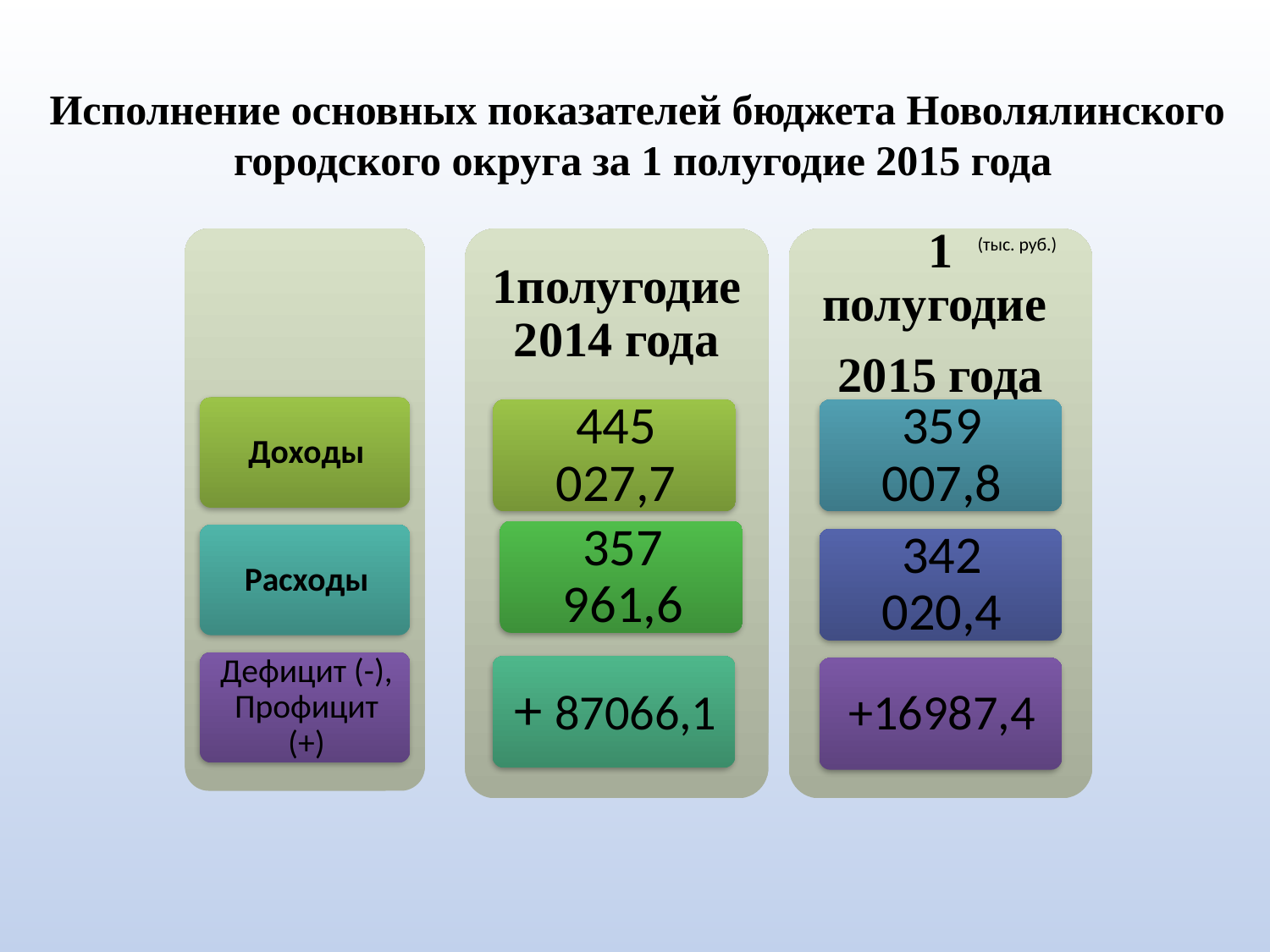

Исполнение основных показателей бюджета Новолялинского
городского округа за 1 полугодие 2015 года

(тыс. руб.)

Доходы
Расходы
Дефицит (-),
Профицит (+)
1полугодие
2014 года
445 027,7
357 961,6
+ 87066,1
1 полугодие
2015 года
359 007,8
342 020,4
+16987,4